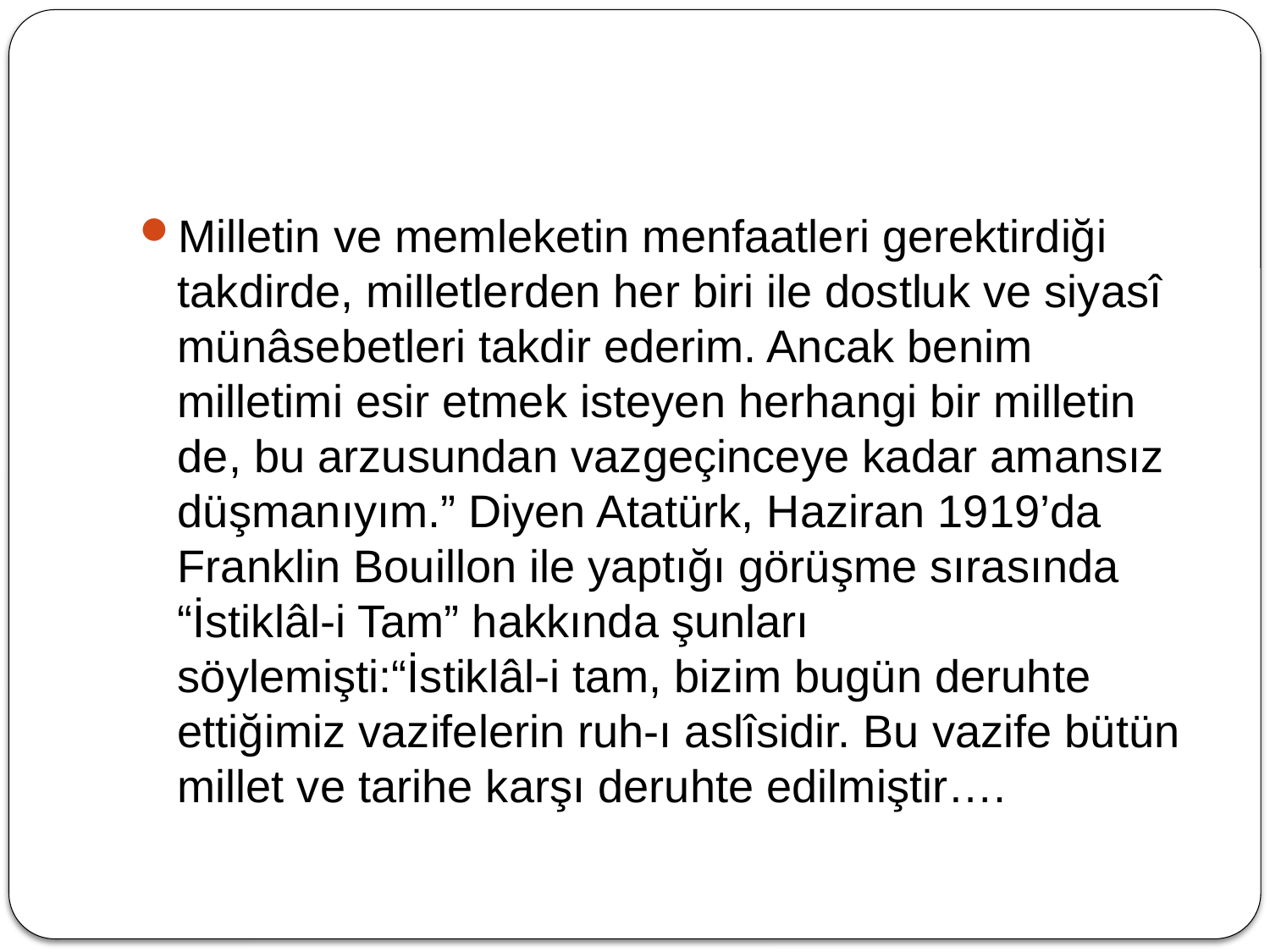

#
Milletin ve memleketin menfaatleri gerektirdiği takdirde, milletlerden her biri ile dostluk ve siyasî münâsebetleri takdir ederim. Ancak benim milletimi esir etmek isteyen herhangi bir milletin de, bu arzusundan vazgeçinceye kadar amansız düşmanıyım.” Diyen Atatürk, Haziran 1919’da Franklin Bouillon ile yaptığı görüşme sırasında “İstiklâl-i Tam” hakkında şunları söylemişti:“İstiklâl-i tam, bizim bugün deruhte ettiğimiz vazifelerin ruh-ı aslîsidir. Bu vazife bütün millet ve tarihe karşı deruhte edilmiştir….